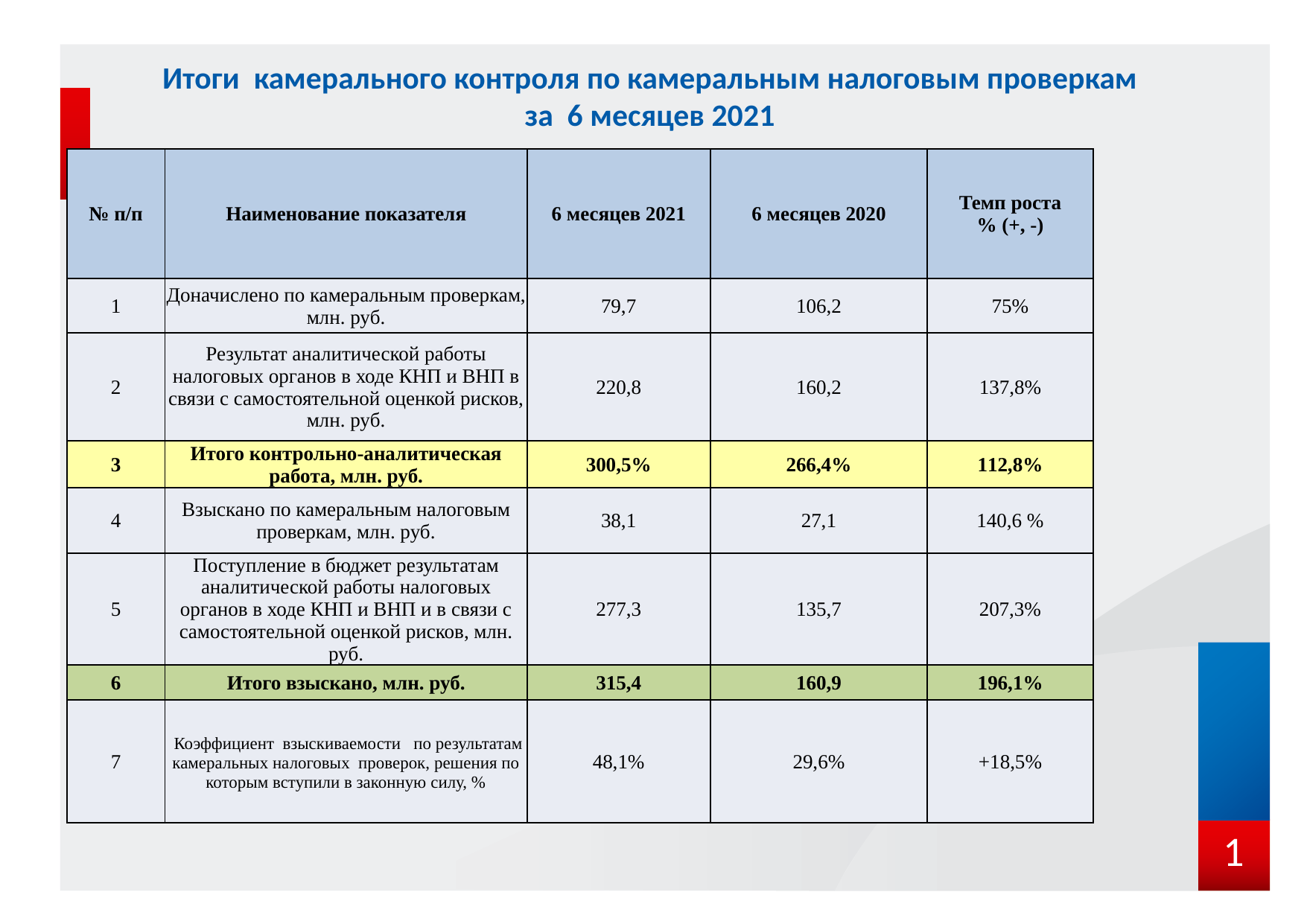

# Итоги  камерального контроля по камеральным налоговым проверкам за  6 месяцев 2021
| № п/п | Наименование показателя | 6 месяцев 2021 | 6 месяцев 2020 | Темп роста % (+, -) |
| --- | --- | --- | --- | --- |
| 1 | Доначислено по камеральным проверкам, млн. руб. | 79,7 | 106,2 | 75% |
| 2 | Результат аналитической работы налоговых органов в ходе КНП и ВНП в связи с самостоятельной оценкой рисков, млн. руб. | 220,8 | 160,2 | 137,8% |
| 3 | Итого контрольно-аналитическая работа, млн. руб. | 300,5% | 266,4% | 112,8% |
| 4 | Взыскано по камеральным налоговым проверкам, млн. руб. | 38,1 | 27,1 | 140,6 % |
| 5 | Поступление в бюджет результатам аналитической работы налоговых органов в ходе КНП и ВНП и в связи с самостоятельной оценкой рисков, млн. руб. | 277,3 | 135,7 | 207,3% |
| 6 | Итого взыскано, млн. руб. | 315,4 | 160,9 | 196,1% |
| 7 | Коэффициент взыскиваемости по результатам камеральных налоговых проверок, решения по которым вступили в законную силу, % | 48,1% | 29,6% | +18,5% |
1